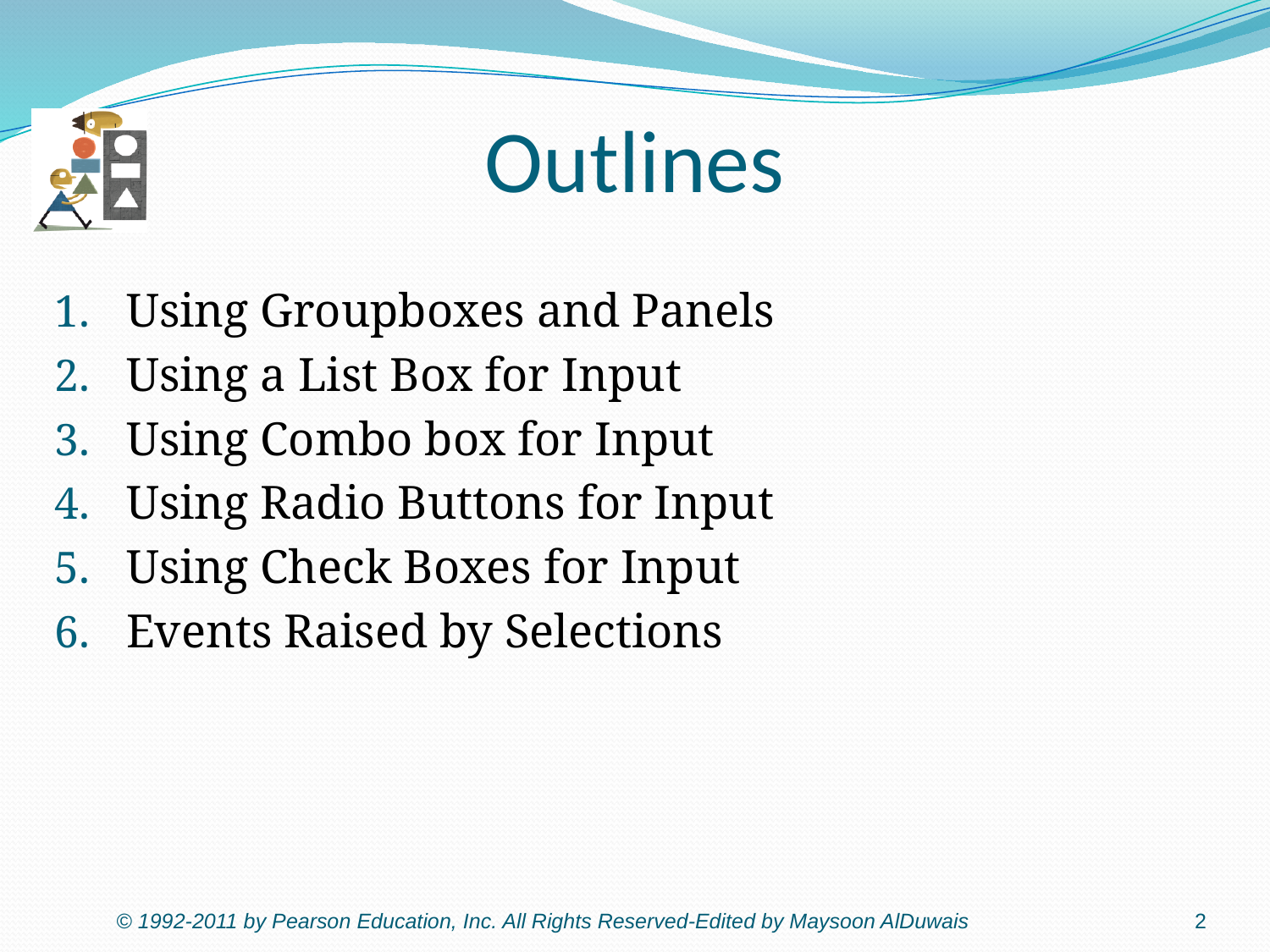

# Outlines
Using Groupboxes and Panels
Using a List Box for Input
Using Combo box for Input
Using Radio Buttons for Input
Using Check Boxes for Input
Events Raised by Selections
© 1992-2011 by Pearson Education, Inc. All Rights Reserved-Edited by Maysoon AlDuwais
2